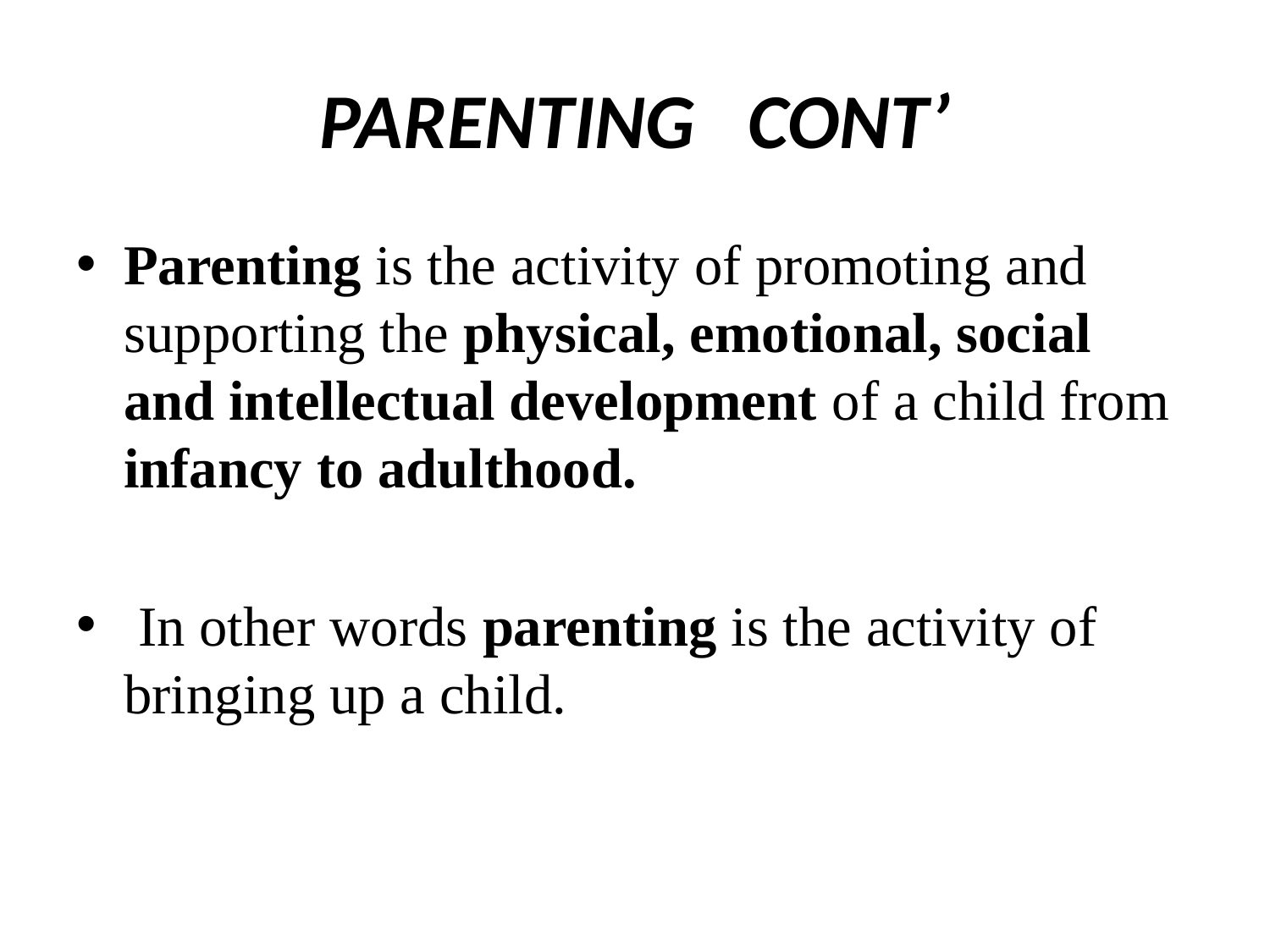

# PARENTING   CONT’
Parenting is the activity of promoting and supporting the physical, emotional, social and intellectual development of a child from infancy to adulthood.

 In other words parenting is the activity of bringing up a child.